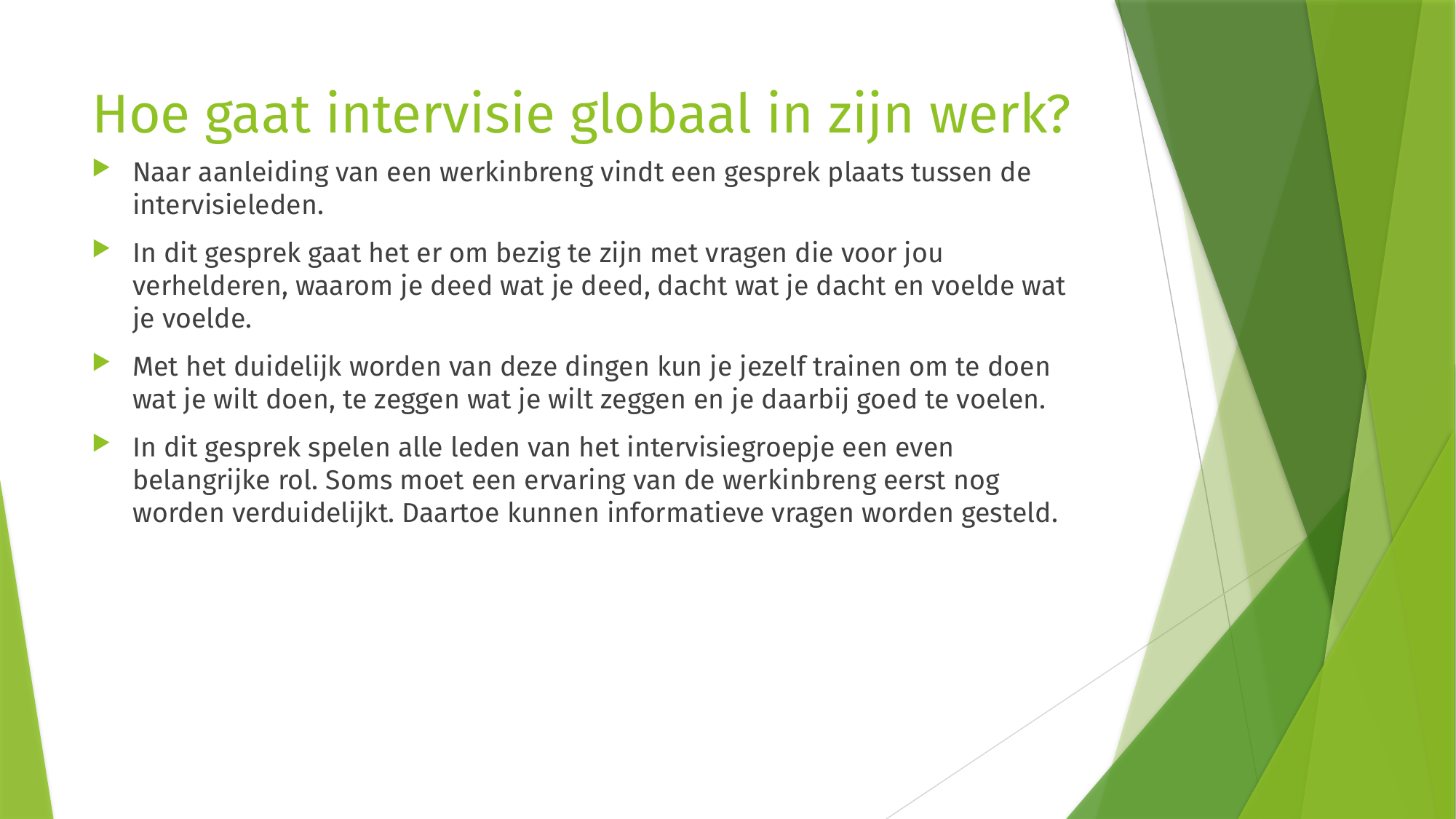

# Hoe gaat intervisie globaal in zijn werk?
Naar aanleiding van een werkinbreng vindt een gesprek plaats tussen de intervisieleden.
In dit gesprek gaat het er om bezig te zijn met vragen die voor jou verhelderen, waarom je deed wat je deed, dacht wat je dacht en voelde wat je voelde.
Met het duidelijk worden van deze dingen kun je jezelf trainen om te doen wat je wilt doen, te zeggen wat je wilt zeggen en je daarbij goed te voelen.
In dit gesprek spelen alle leden van het intervisiegroepje een even belangrijke rol. Soms moet een ervaring van de werkinbreng eerst nog worden verduidelijkt. Daartoe kunnen informatieve vragen worden gesteld.